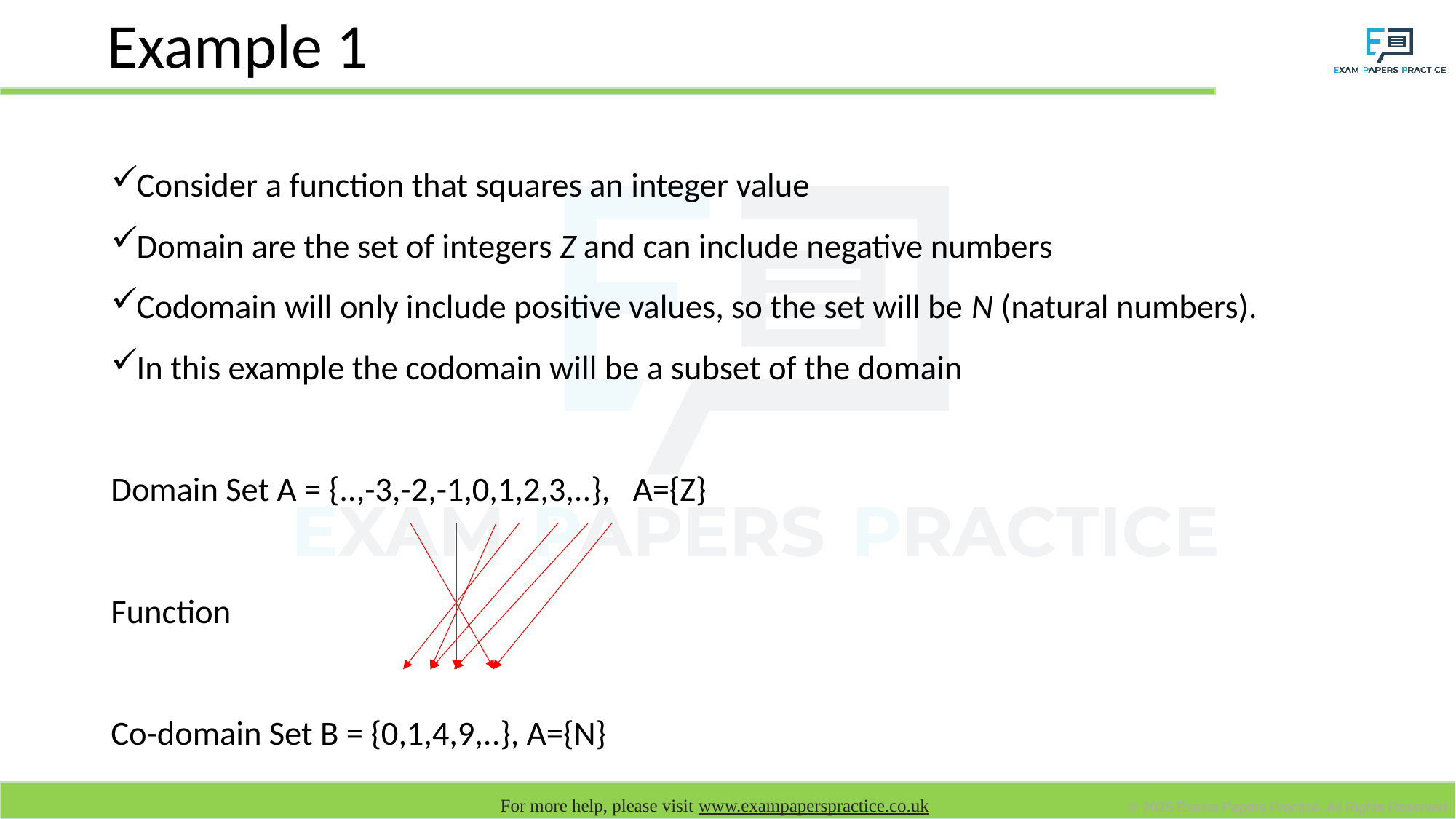

# Example 1
Consider a function that squares an integer value
Domain are the set of integers Z and can include negative numbers
Codomain will only include positive values, so the set will be N (natural numbers).
In this example the codomain will be a subset of the domain

Domain Set A = {..,-3,-2,-1,0,1,2,3,..},   A={Z}

Function

Co-domain Set B = {0,1,4,9,..}, A={N}